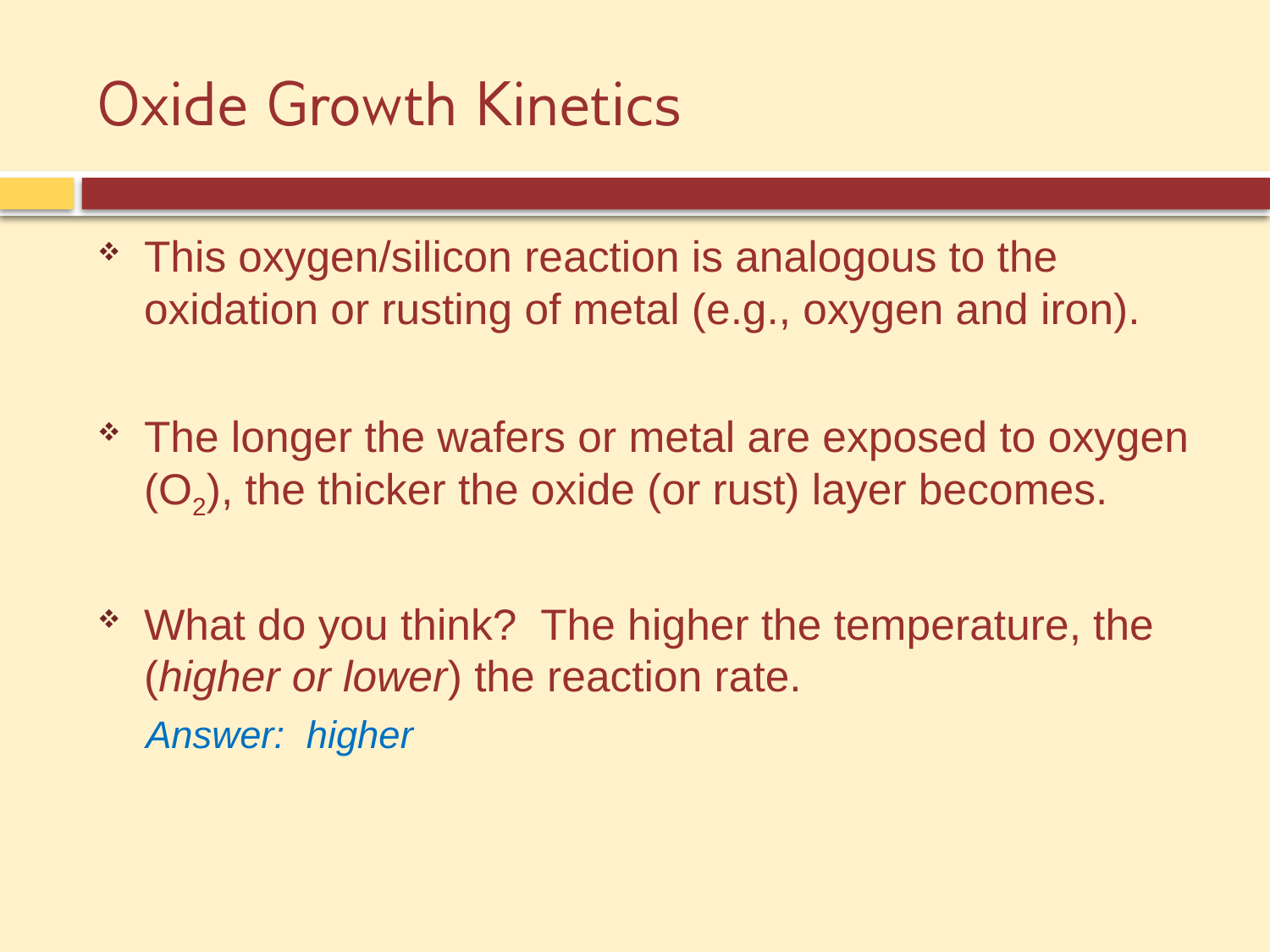

# Oxide Growth Kinetics
This oxygen/silicon reaction is analogous to the oxidation or rusting of metal (e.g., oxygen and iron).

The longer the wafers or metal are exposed to oxygen (O2), the thicker the oxide (or rust) layer becomes.

What do you think?  The higher the temperature, the (higher or lower) the reaction rate.
Answer:  higher